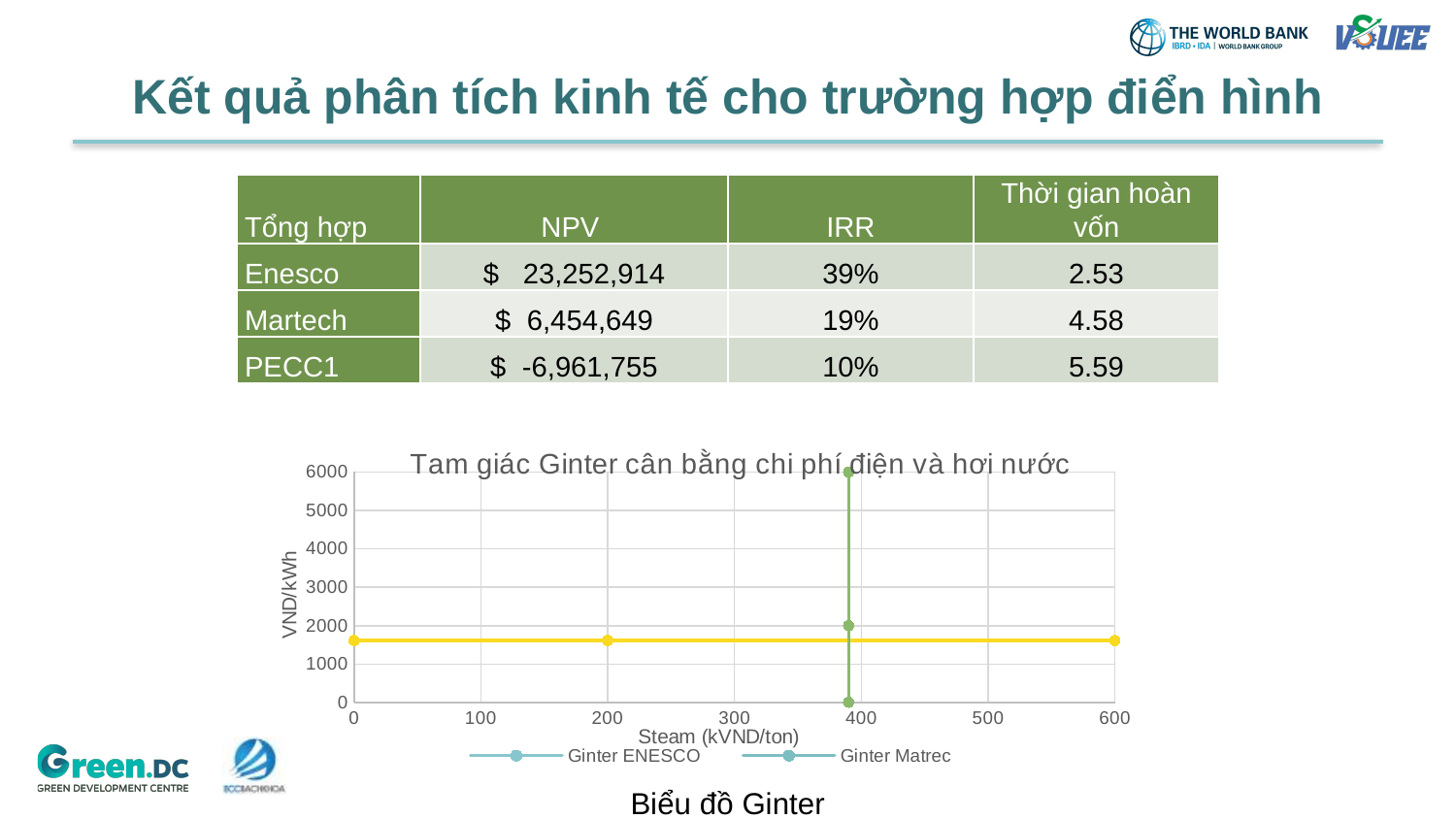

# Kết quả phân tích kinh tế cho trường hợp điển hình
| Tổng hợp | NPV | IRR | Thời gian hoàn vốn |
| --- | --- | --- | --- |
| Enesco | $ 23,252,914 | 39% | 2.53 |
| Martech | $ 6,454,649 | 19% | 4.58 |
| PECC1 | $ -6,961,755 | 10% | 5.59 |

### Chart: Tam giác Ginter cân bằng chi phí điện và hơi nước

| Category |  |  |  |  |  |
|---|---|---|---|---|---|
Biểu đồ Ginter